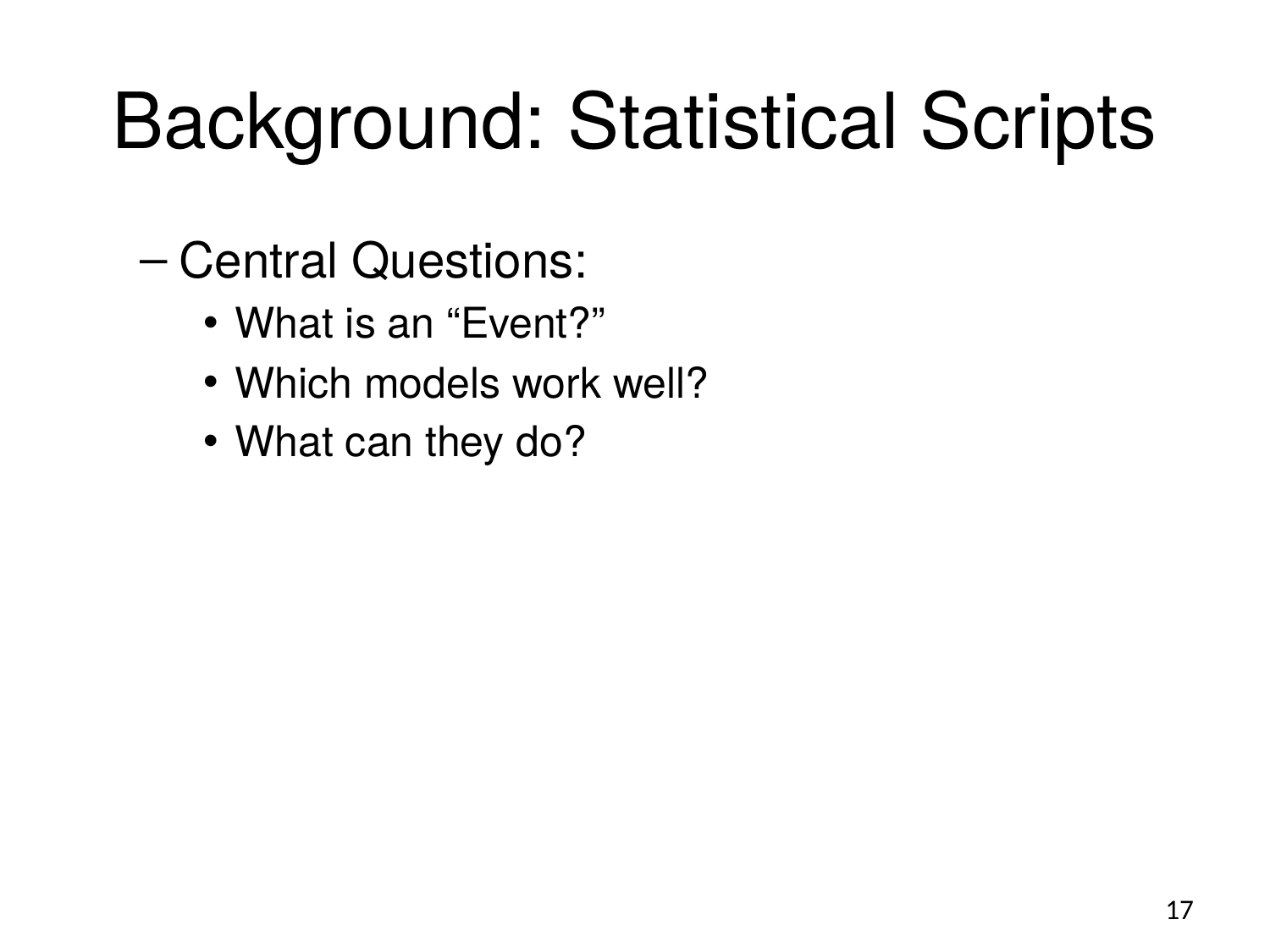

# Background: Statistical Scripts
Central Questions:
What is an “Event?”
Which models work well?
What can they do?
17